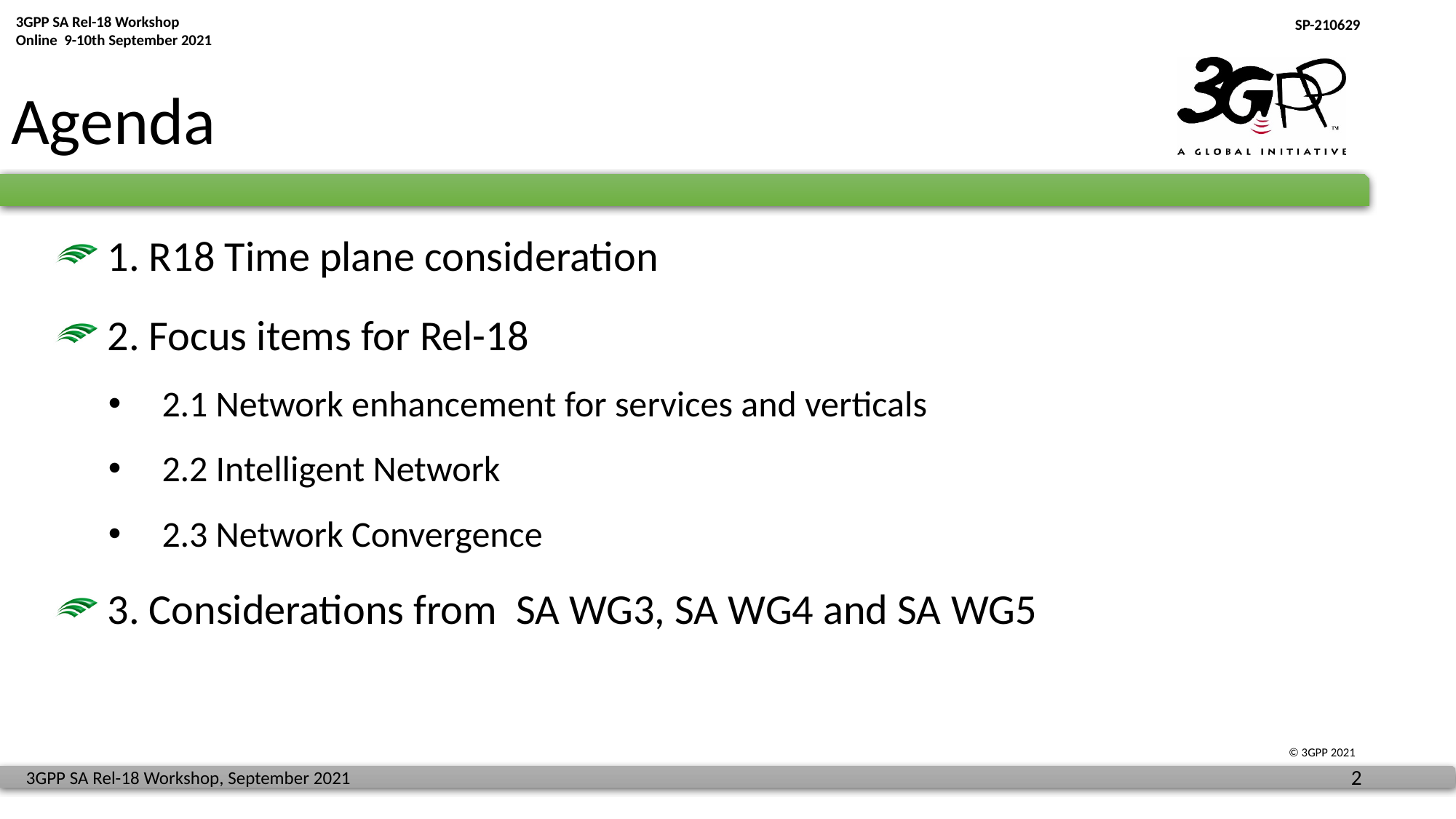

3GPP SA Rel-18 Workshop
Online  9-10th September 2021
SP-210629
# Agenda
1. R18 Time plane consideration
2. Focus items for Rel-18
2.1 Network enhancement for services and verticals
2.2 Intelligent Network
2.3 Network Convergence
3. Considerations from  SA WG3, SA WG4 and SA WG5